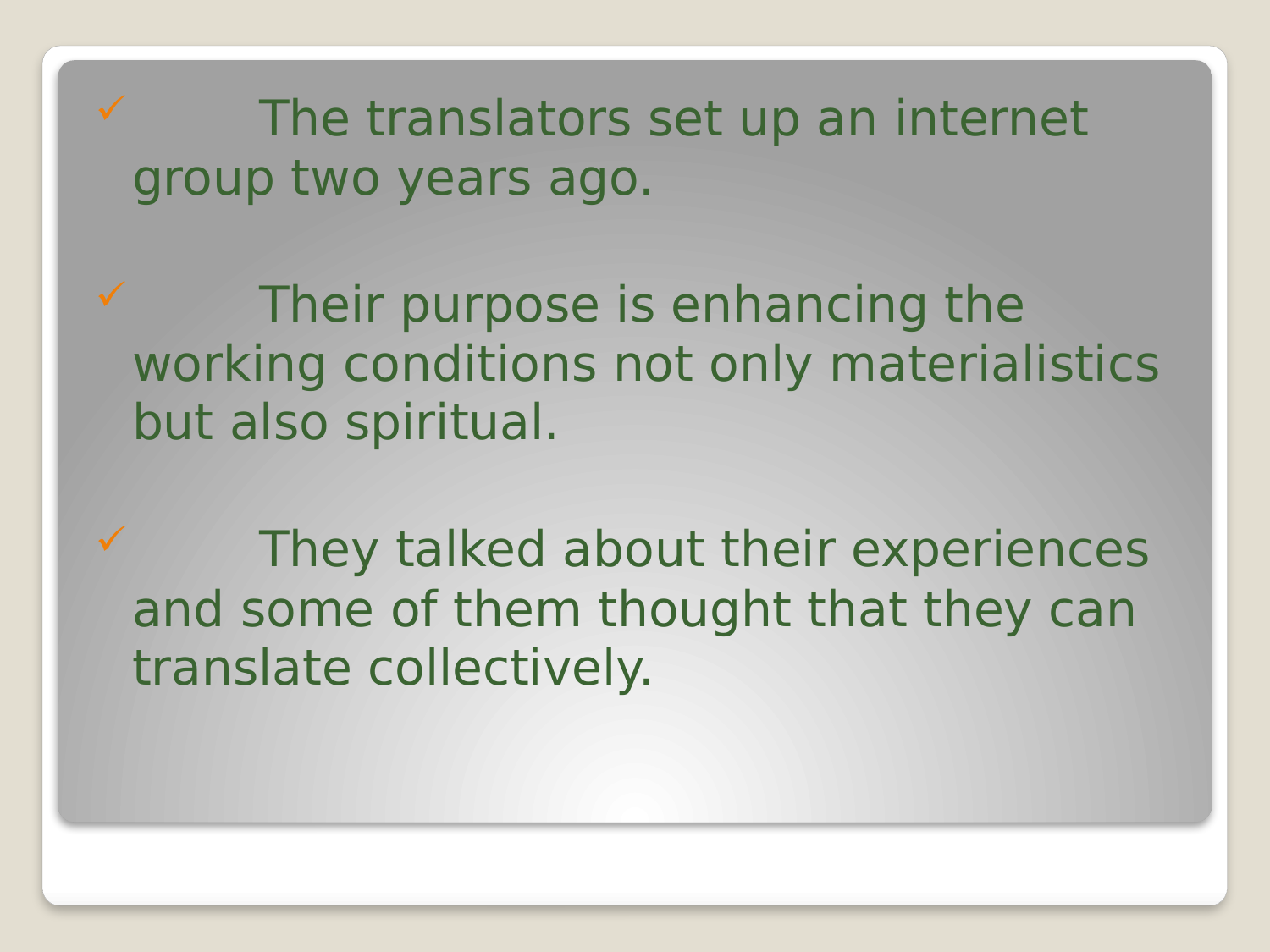

The translators set up an internet group two years ago.

	Their purpose is enhancing the working conditions not only materialistics but also spiritual.

	They talked about their experiences and some of them thought that they can translate collectively.